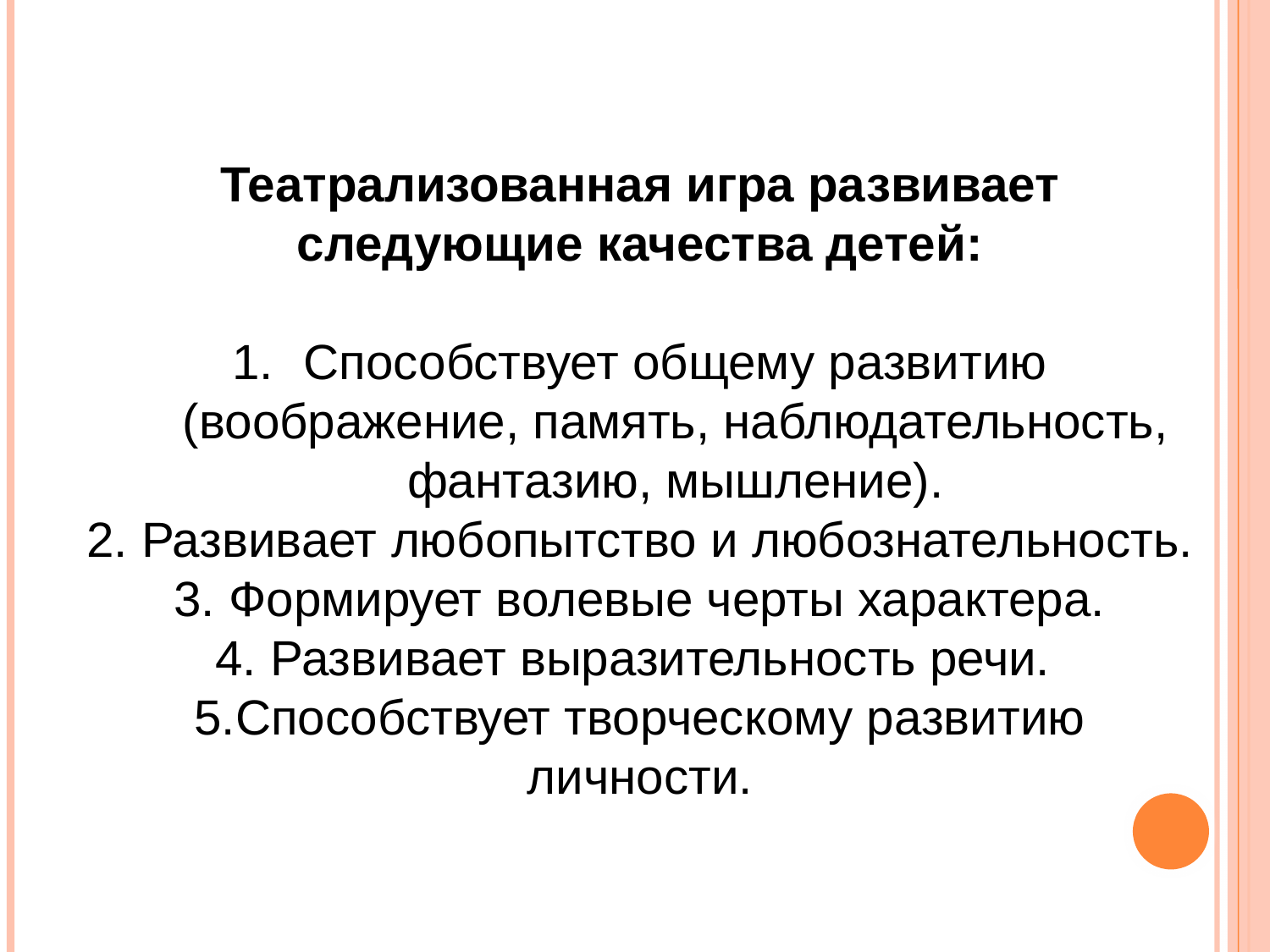

Театрализованная игра развивает следующие качества детей:

Способствует общему развитию (воображение, память, наблюдательность, фантазию, мышление).
2. Развивает любопытство и любознательность.
3. Формирует волевые черты характера.
4. Развивает выразительность речи.
5.Способствует творческому развитию личности.